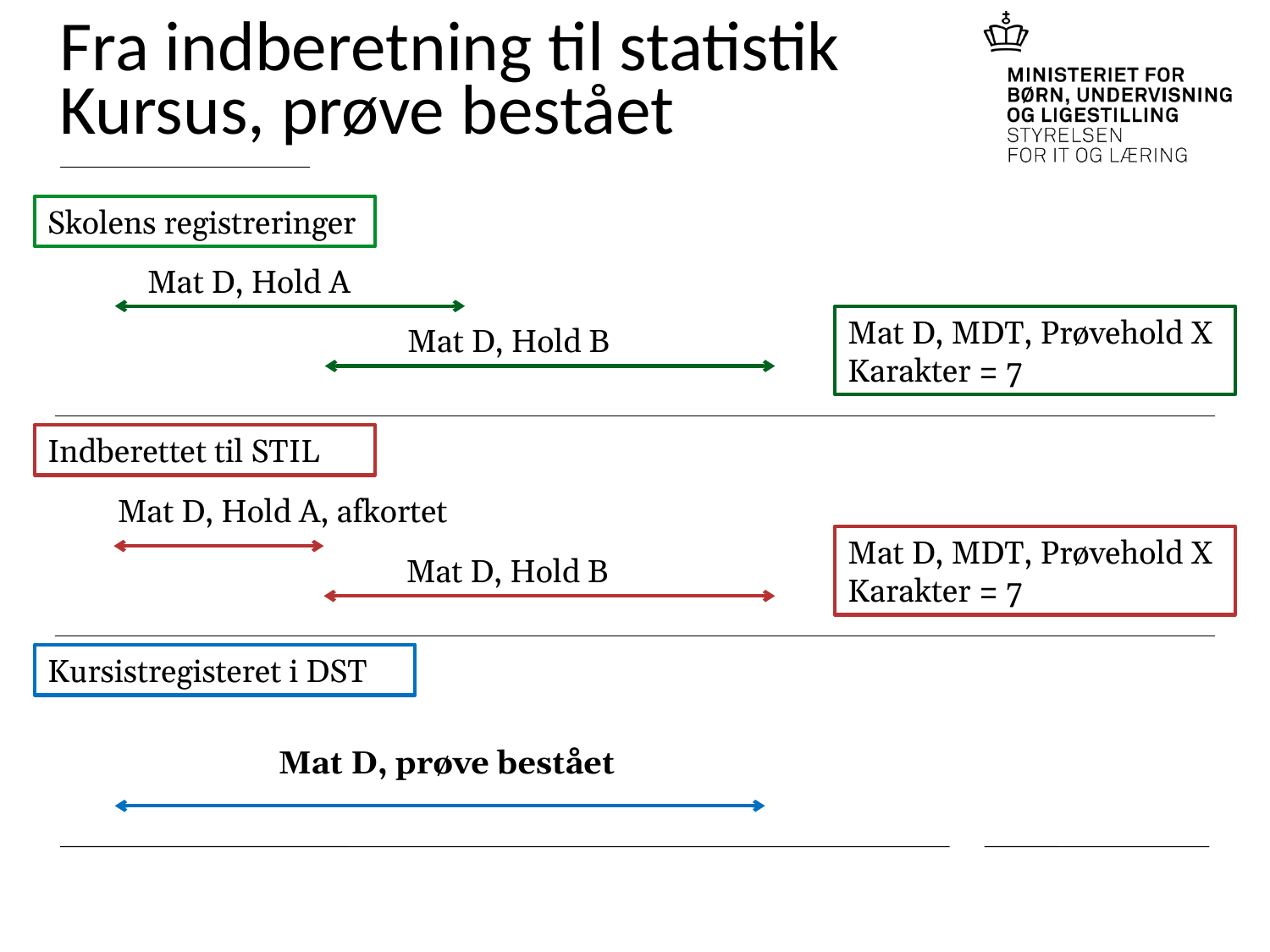

# Fra indberetning til statistik Kursus, prøve bestået
Skolens registreringer
Mat D, Hold A
Mat D, MDT, Prøvehold X
Karakter = 7
Mat D, Hold B
Indberettet til STIL
Mat D, Hold A, afkortet
Mat D, MDT, Prøvehold X
Karakter = 7
Mat D, Hold B
Kursistregisteret i DST
Mat D, prøve bestået